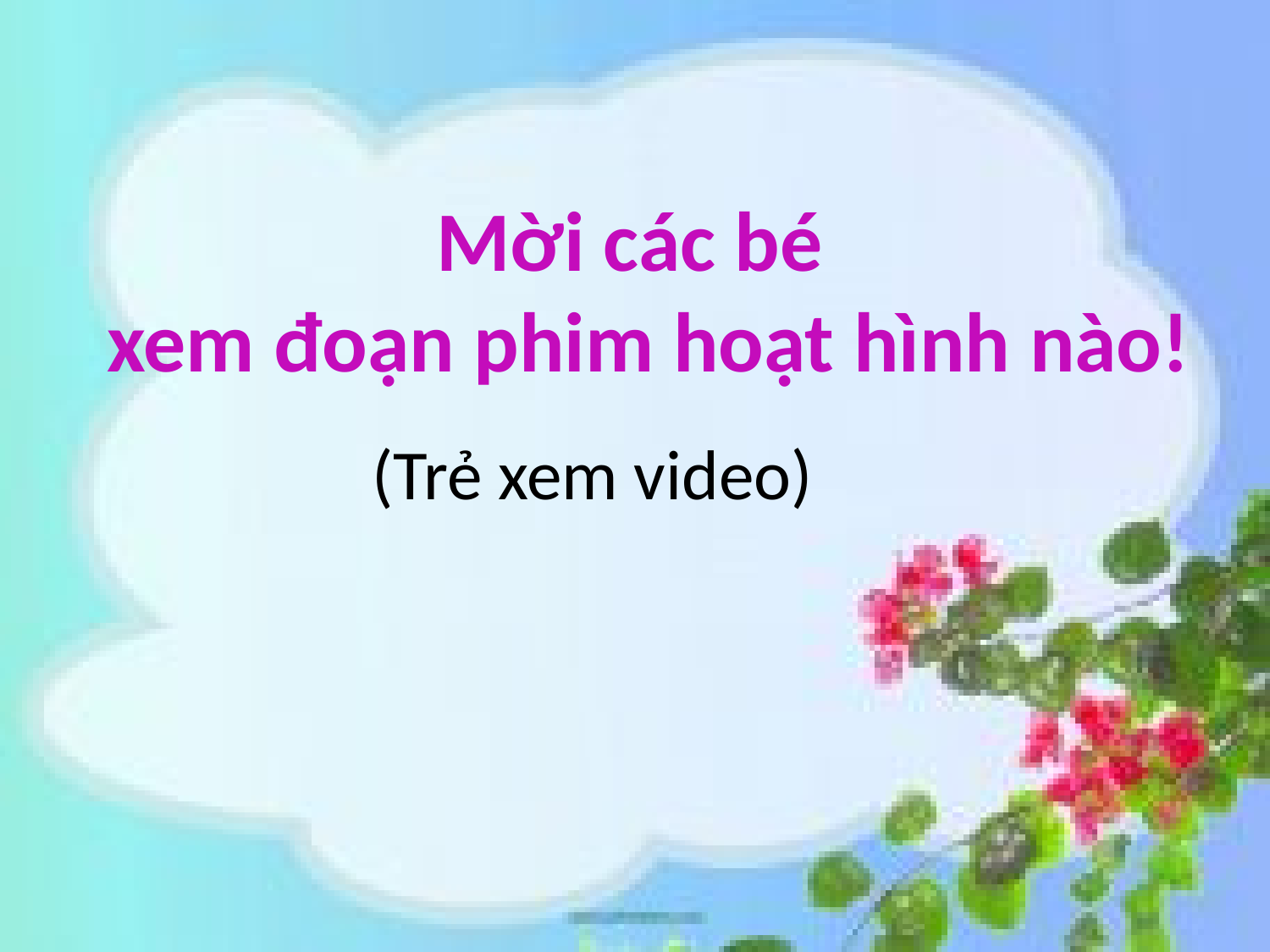

Mời các bé
  xem đoạn phim hoạt hình nào!
(Trẻ xem video)